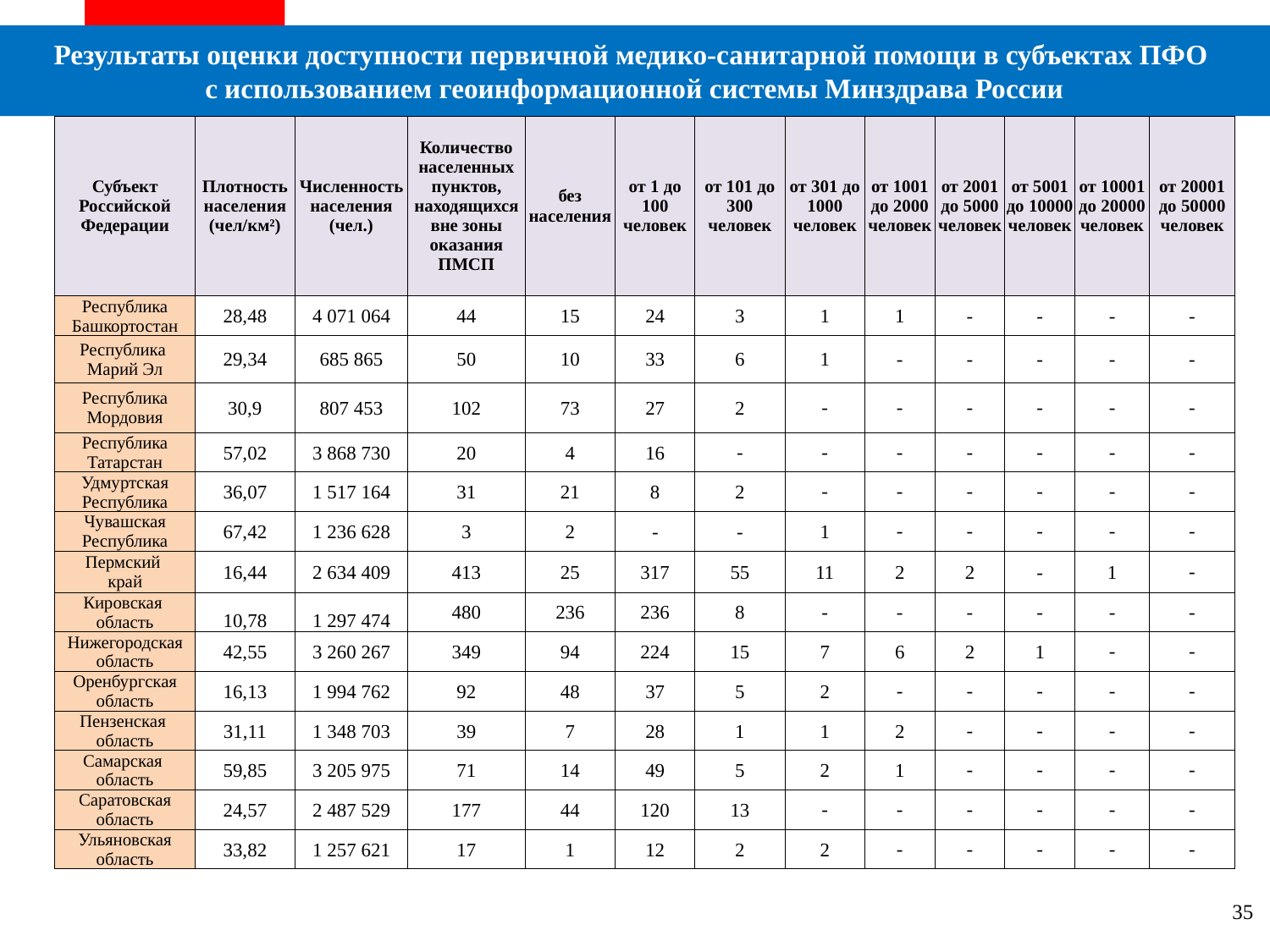

#
Результаты оценки доступности первичной медико-санитарной помощи в субъектах ПФО
с использованием геоинформационной системы Минздрава России
| Субъект Российской Федерации | Плотность населения (чел/км²) | Численность населения (чел.) | Количество населенных пунктов, находящихся вне зоны оказания ПМСП | без населения | от 1 до 100 человек | от 101 до 300 человек | от 301 до 1000 человек | от 1001 до 2000 человек | от 2001 до 5000 человек | от 5001 до 10000 человек | от 10001 до 20000 человек | от 20001 до 50000 человек |
| --- | --- | --- | --- | --- | --- | --- | --- | --- | --- | --- | --- | --- |
| Республика Башкортостан | 28,48 | 4 071 064 | 44 | 15 | 24 | 3 | 1 | 1 | - | - | - | - |
| Республика Марий Эл | 29,34 | 685 865 | 50 | 10 | 33 | 6 | 1 | - | - | - | - | - |
| Республика Мордовия | 30,9 | 807 453 | 102 | 73 | 27 | 2 | - | - | - | - | - | - |
| Республика Татарстан | 57,02 | 3 868 730 | 20 | 4 | 16 | - | - | - | - | - | - | - |
| Удмуртская Республика | 36,07 | 1 517 164 | 31 | 21 | 8 | 2 | - | - | - | - | - | - |
| Чувашская Республика | 67,42 | 1 236 628 | 3 | 2 | - | - | 1 | - | - | - | - | - |
| Пермский край | 16,44 | 2 634 409 | 413 | 25 | 317 | 55 | 11 | 2 | 2 | - | 1 | - |
| Кировская область | 10,78 | 1 297 474 | 480 | 236 | 236 | 8 | - | - | - | - | - | - |
| Hижегородская область | 42,55 | 3 260 267 | 349 | 94 | 224 | 15 | 7 | 6 | 2 | 1 | - | - |
| Оренбургская область | 16,13 | 1 994 762 | 92 | 48 | 37 | 5 | 2 | - | - | - | - | - |
| Пензенская область | 31,11 | 1 348 703 | 39 | 7 | 28 | 1 | 1 | 2 | - | - | - | - |
| Самарская область | 59,85 | 3 205 975 | 71 | 14 | 49 | 5 | 2 | 1 | - | - | - | - |
| Саратовская область | 24,57 | 2 487 529 | 177 | 44 | 120 | 13 | - | - | - | - | - | - |
| Ульяновская область | 33,82 | 1 257 621 | 17 | 1 | 12 | 2 | 2 | - | - | - | - | - |
35